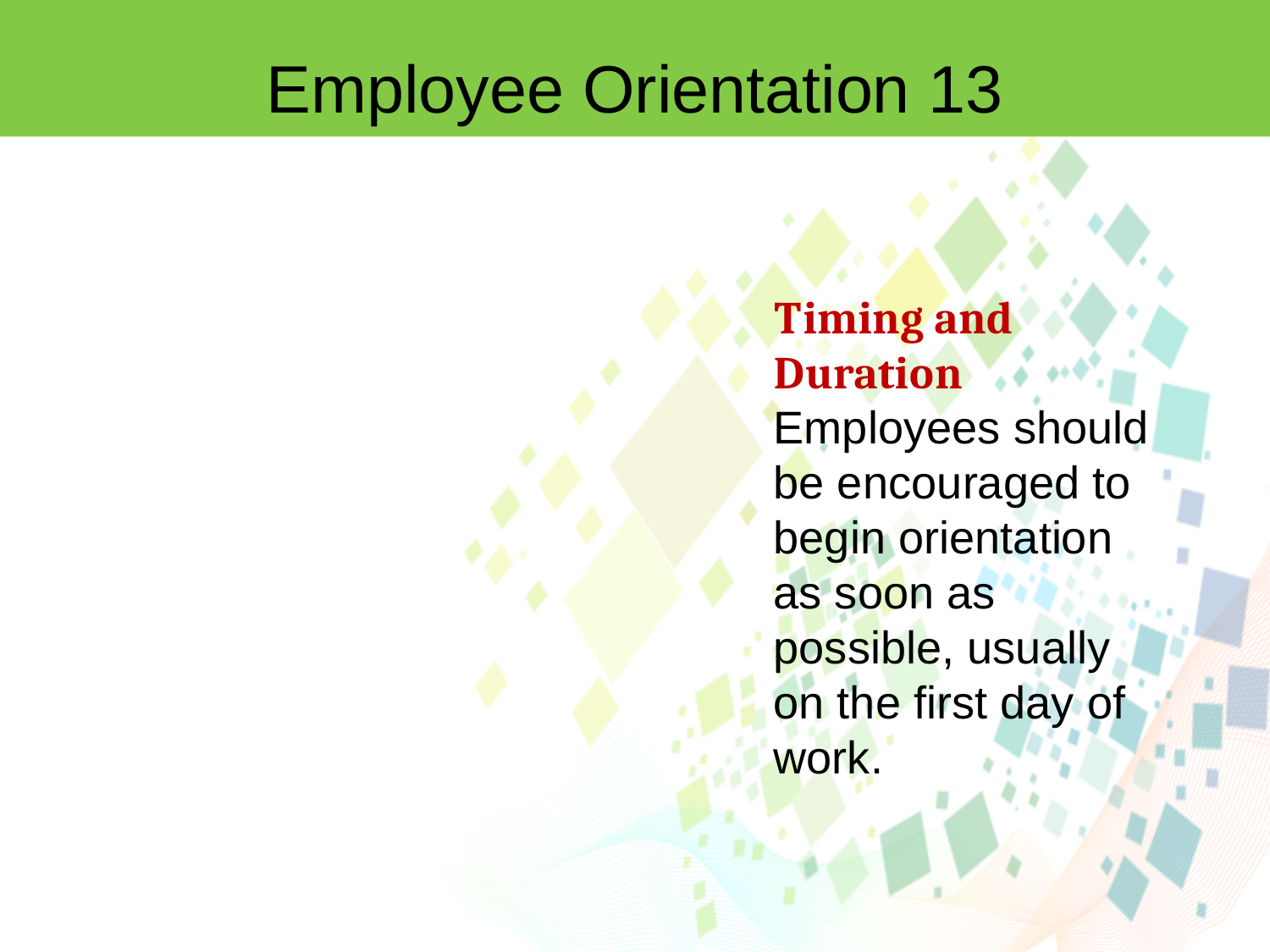

Employee Orientation 13
Timing and Duration
Employees should be encouraged to begin orientation as soon as possible, usually
on the first day of work.